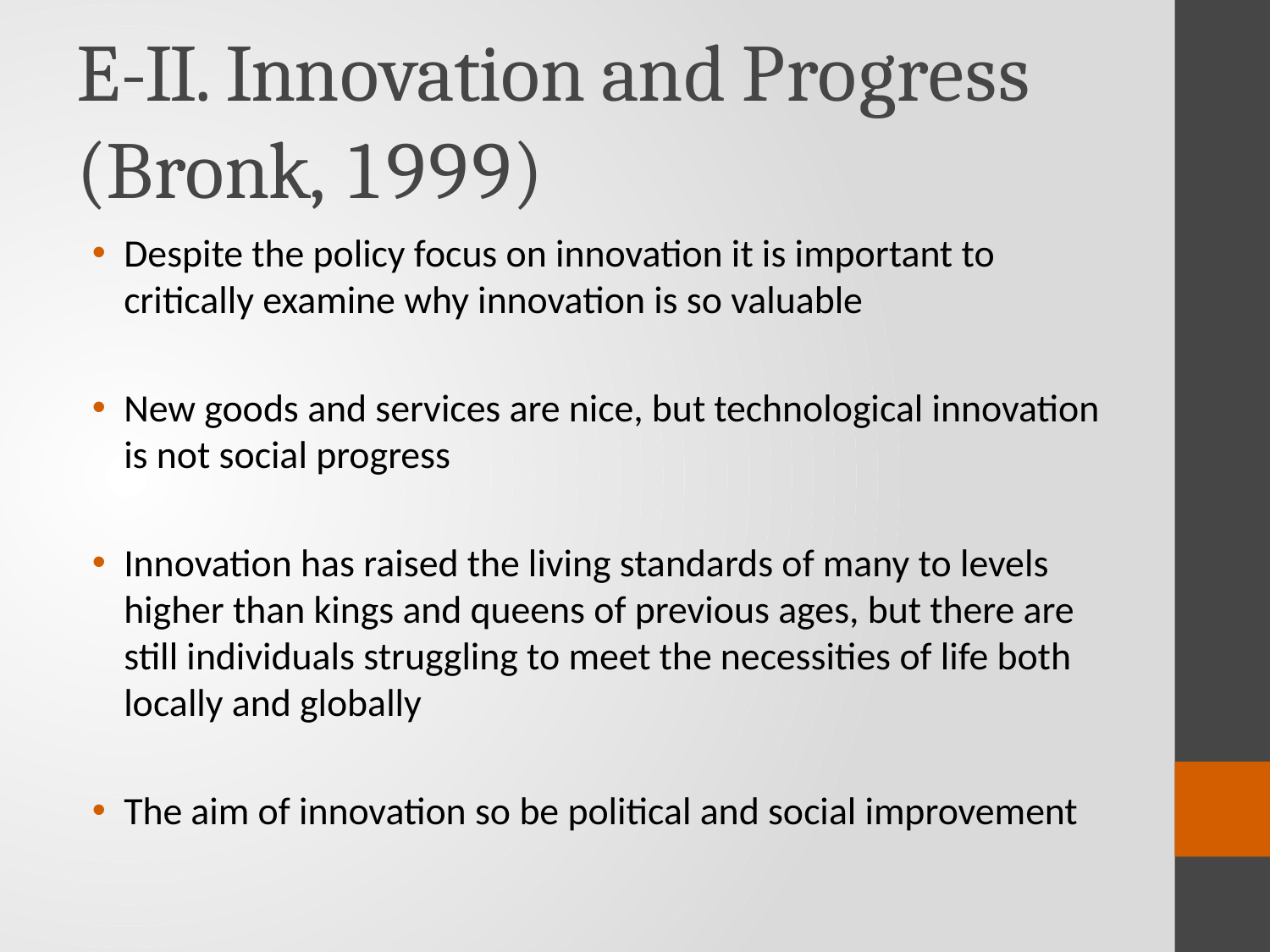

# E-II. Innovation and Progress (Bronk, 1999)
Despite the policy focus on innovation it is important to critically examine why innovation is so valuable

New goods and services are nice, but technological innovation is not social progress

Innovation has raised the living standards of many to levels higher than kings and queens of previous ages, but there are still individuals struggling to meet the necessities of life both locally and globally

The aim of innovation so be political and social improvement